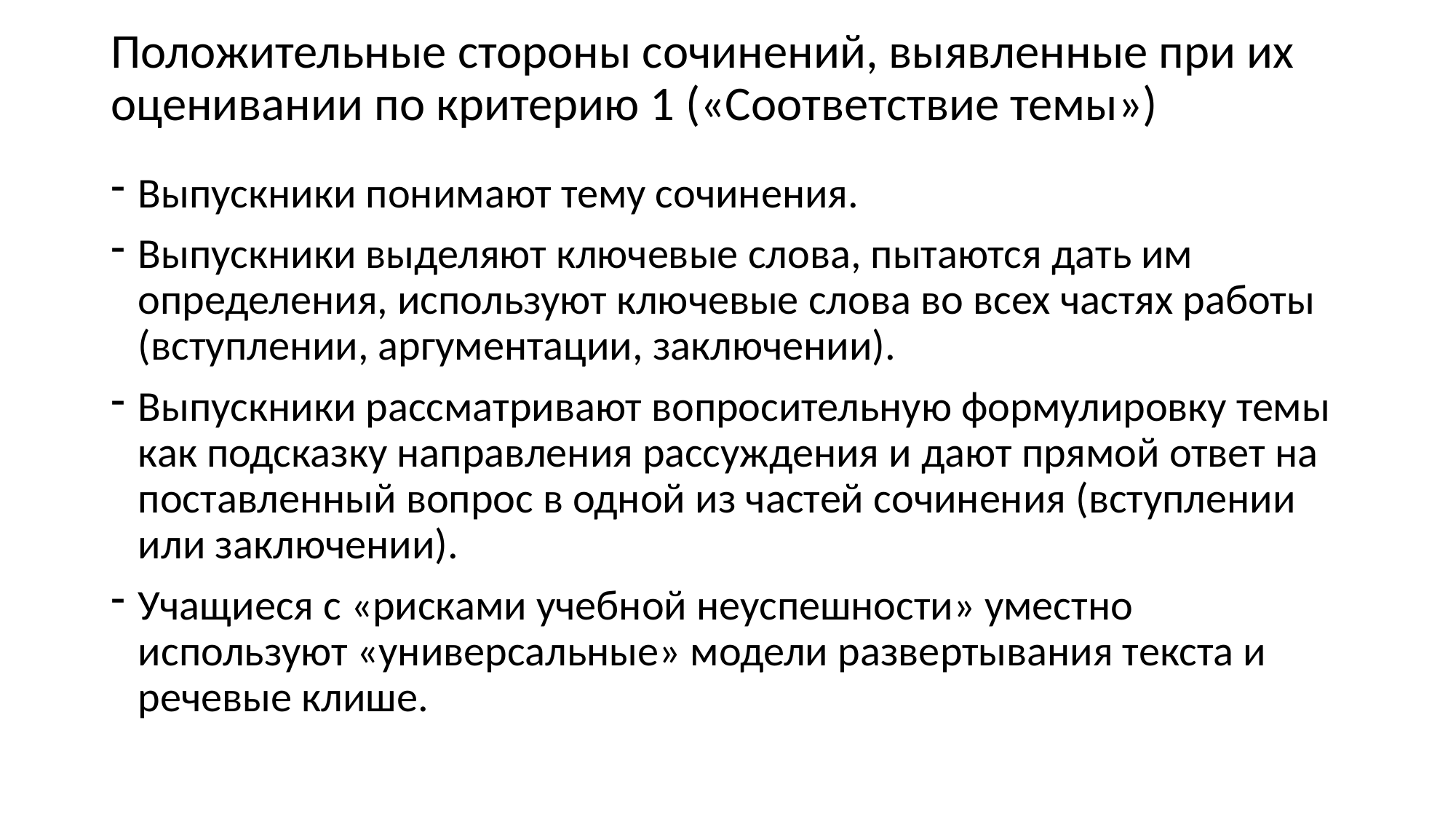

# Положительные стороны сочинений, выявленные при их оценивании по критерию 1 («Соответствие темы»)
Выпускники понимают тему сочинения.
Выпускники выделяют ключевые слова, пытаются дать им определения, используют ключевые слова во всех частях работы (вступлении, аргументации, заключении).
Выпускники рассматривают вопросительную формулировку темы как подсказку направления рассуждения и дают прямой ответ на поставленный вопрос в одной из частей сочинения (вступлении или заключении).
Учащиеся с «рисками учебной неуспешности» уместно используют «универсальные» модели развертывания текста и речевые клише.